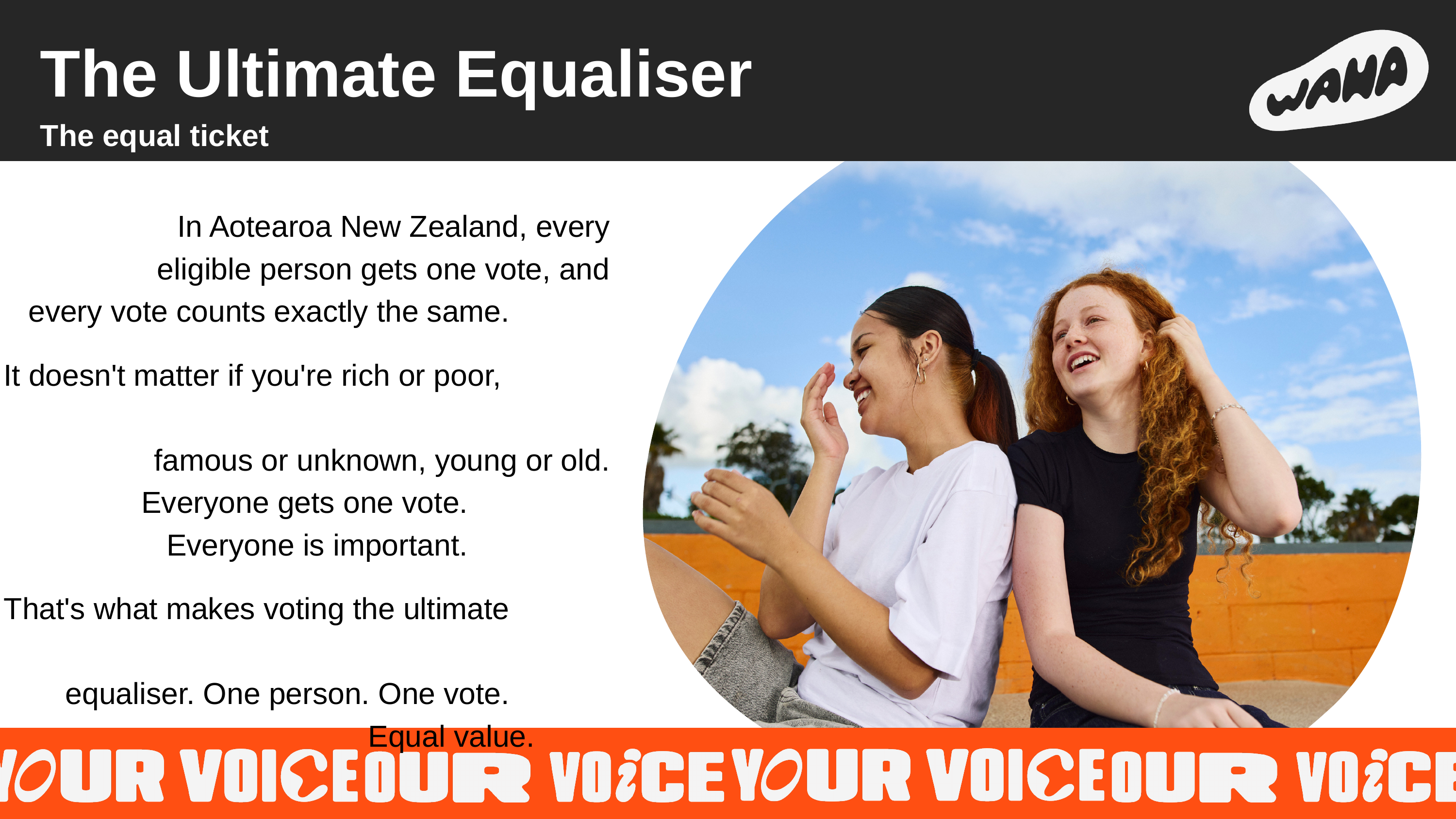

The Ultimate Equaliser
The equal ticket

In Aotearoa New Zealand, every
eligible person gets one vote, and
every vote counts exactly the same.

It doesn't matter if you're rich or poor,
 famous or unknown, young or old.
Everyone gets one vote.
Everyone is important.

That's what makes voting the ultimate
equaliser. One person. One vote.
Equal value.